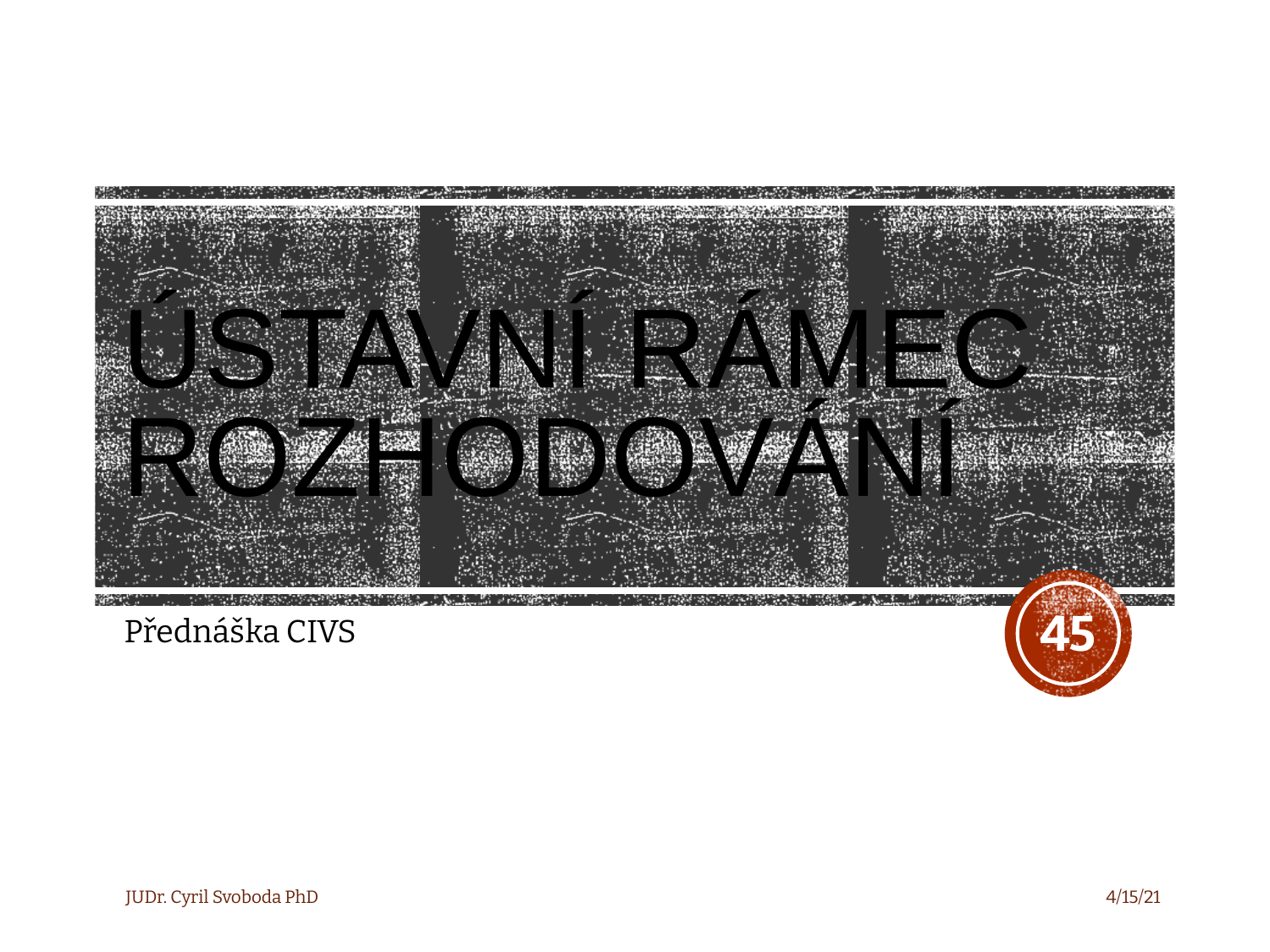

# Ústavní rámec rozhodování
45
Přednáška CIVS
JUDr. Cyril Svoboda PhD
4/15/21